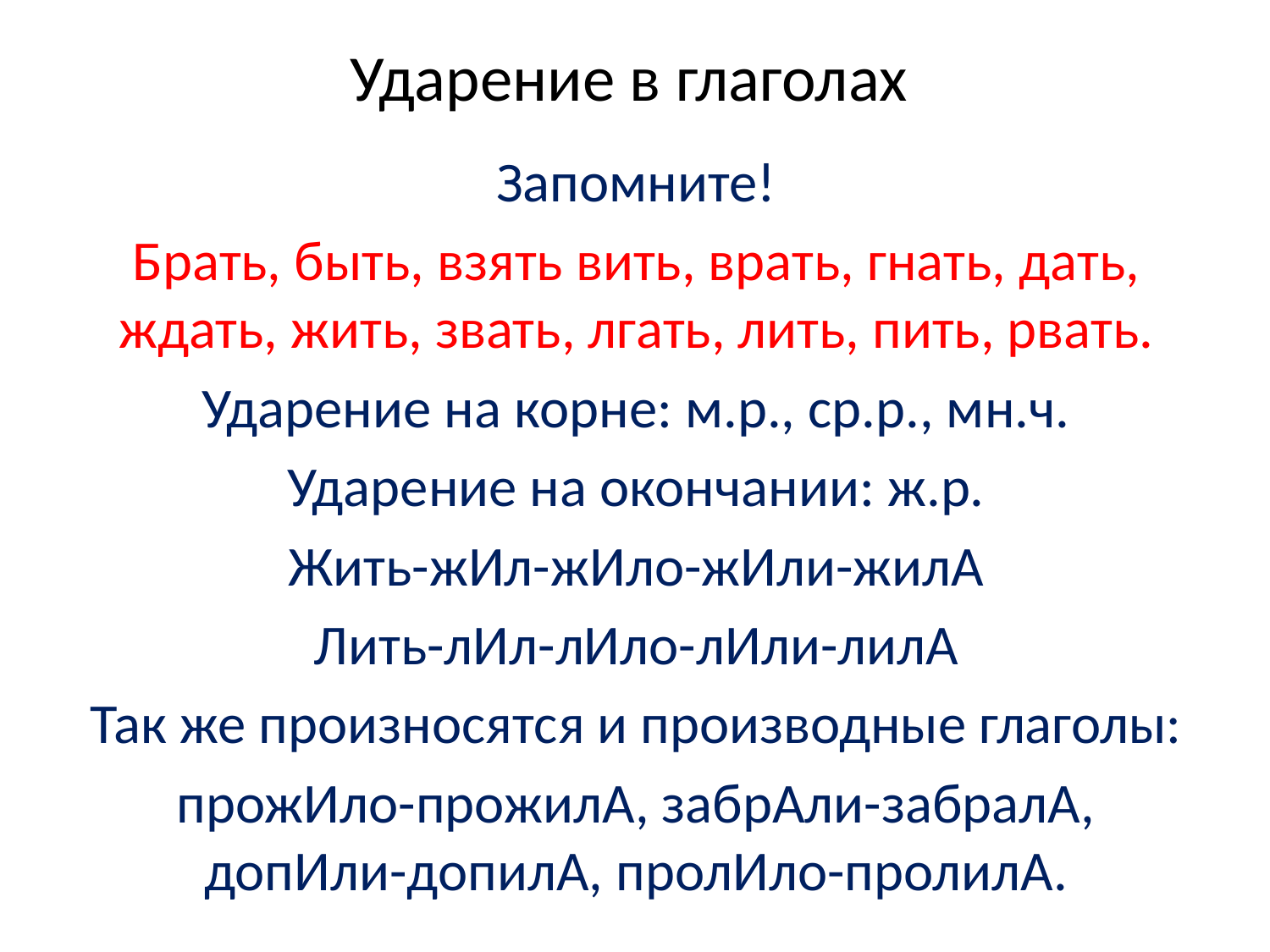

# Ударение в глаголах
Запомните!
Брать, быть, взять вить, врать, гнать, дать, ждать, жить, звать, лгать, лить, пить, рвать.
Ударение на корне: м.р., ср.р., мн.ч.
Ударение на окончании: ж.р.
Жить-жИл-жИло-жИли-жилА
Лить-лИл-лИло-лИли-лилА
Так же произносятся и производные глаголы:
прожИло-прожилА, забрАли-забралА, допИли-допилА, пролИло-пролилА.